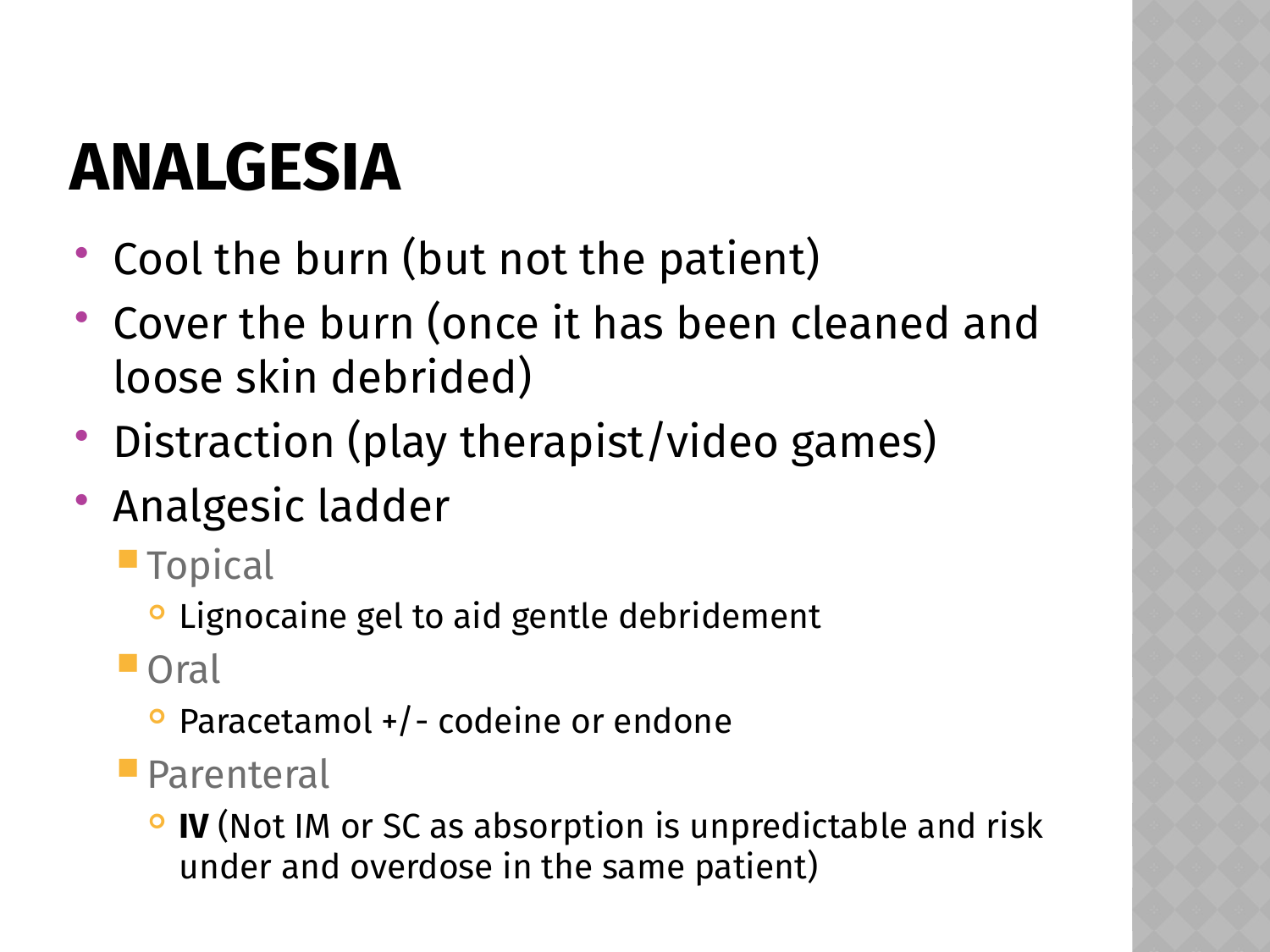

# Analgesia
Cool the burn (but not the patient)
Cover the burn (once it has been cleaned and loose skin debrided)
Distraction (play therapist/video games)
Analgesic ladder
Topical
Lignocaine gel to aid gentle debridement
Oral
Paracetamol +/- codeine or endone
Parenteral
IV (Not IM or SC as absorption is unpredictable and risk under and overdose in the same patient)